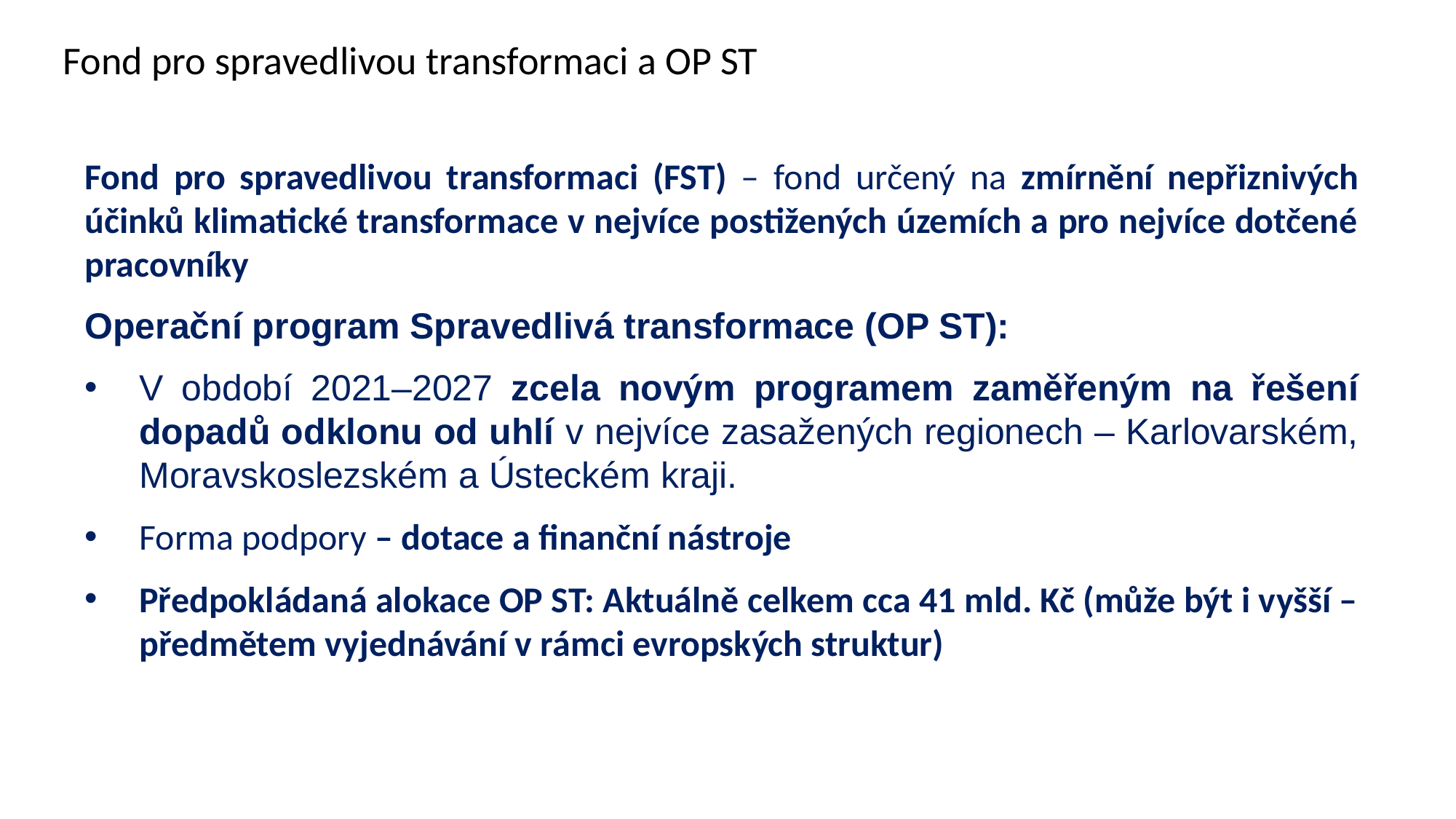

# Fond pro spravedlivou transformaci a OP ST
Fond pro spravedlivou transformaci (FST) – fond určený na zmírnění nepřiznivých účinků klimatické transformace v nejvíce postižených územích a pro nejvíce dotčené pracovníky
Operační program Spravedlivá transformace (OP ST):
V období 2021–2027 zcela novým programem zaměřeným na řešení dopadů odklonu od uhlí v nejvíce zasažených regionech – Karlovarském, Moravskoslezském a Ústeckém kraji.
Forma podpory – dotace a finanční nástroje
Předpokládaná alokace OP ST: Aktuálně celkem cca 41 mld. Kč (může být i vyšší – předmětem vyjednávání v rámci evropských struktur)